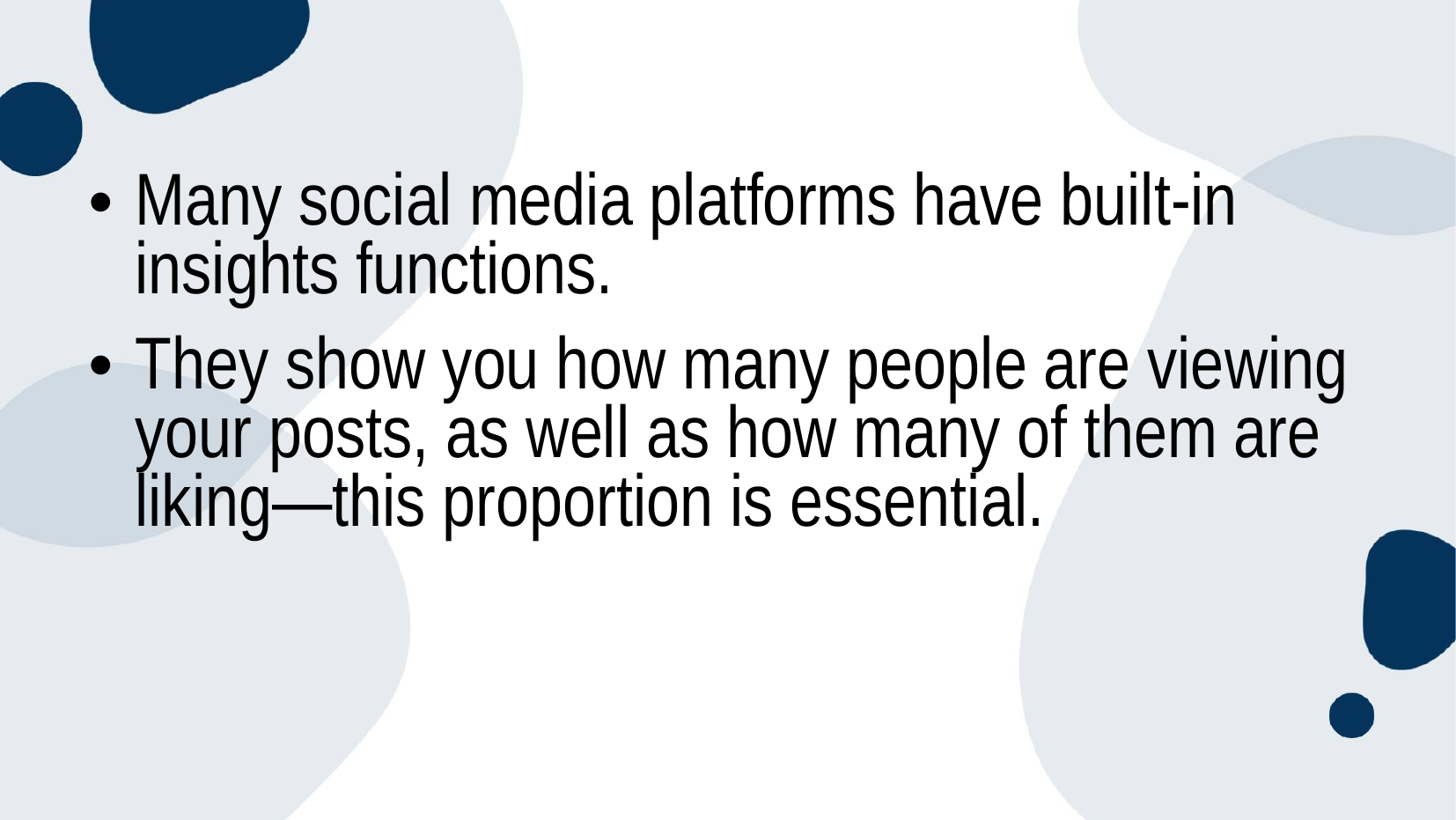

Many social media platforms have built-in insights functions.
They show you how many people are viewing your posts, as well as how many of them are liking—this proportion is essential.